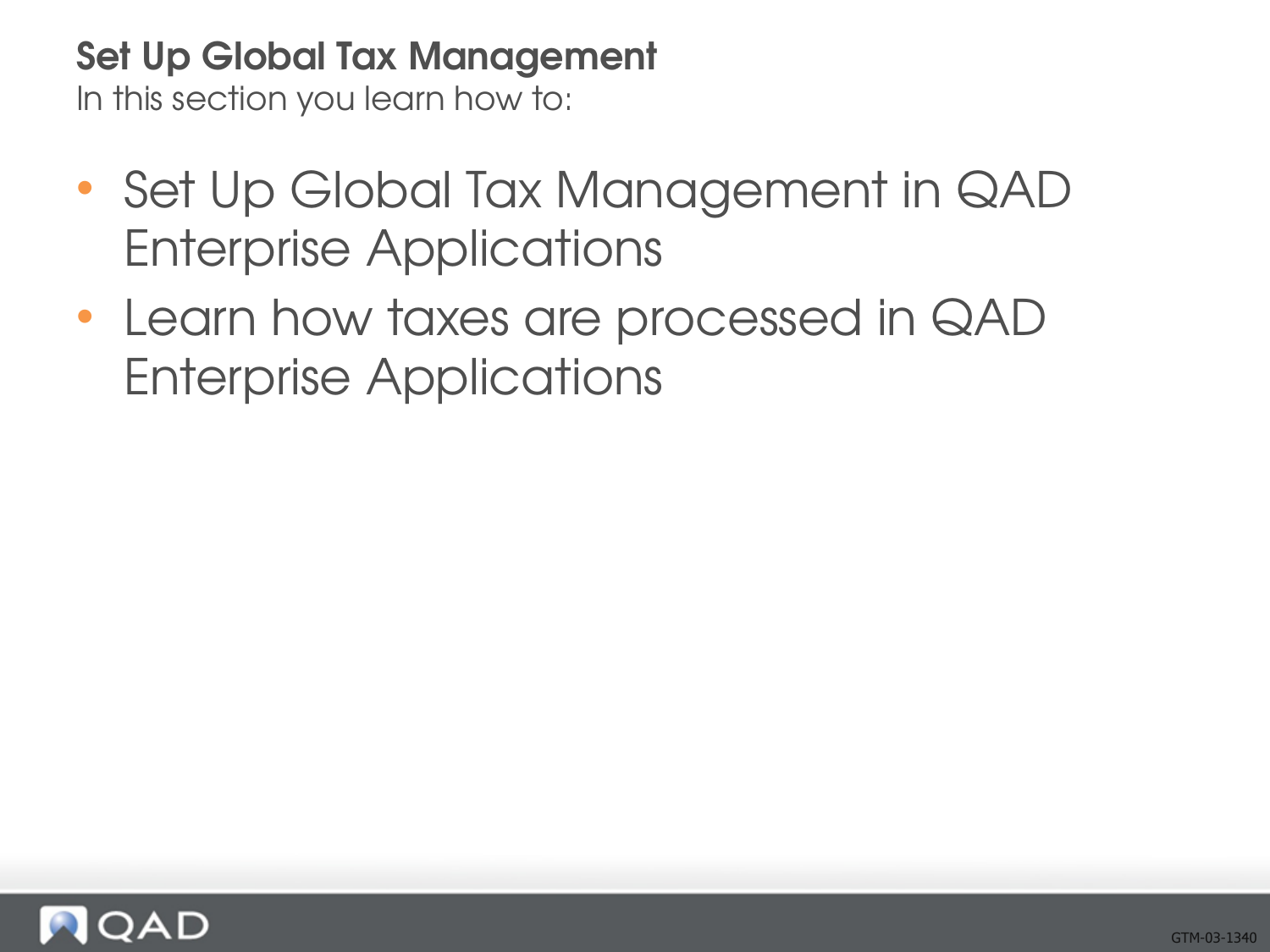

# Set Up Global Tax Management In this section you learn how to:
Set Up Global Tax Management in QAD Enterprise Applications
Learn how taxes are processed in QAD Enterprise Applications

GTM-03-1340